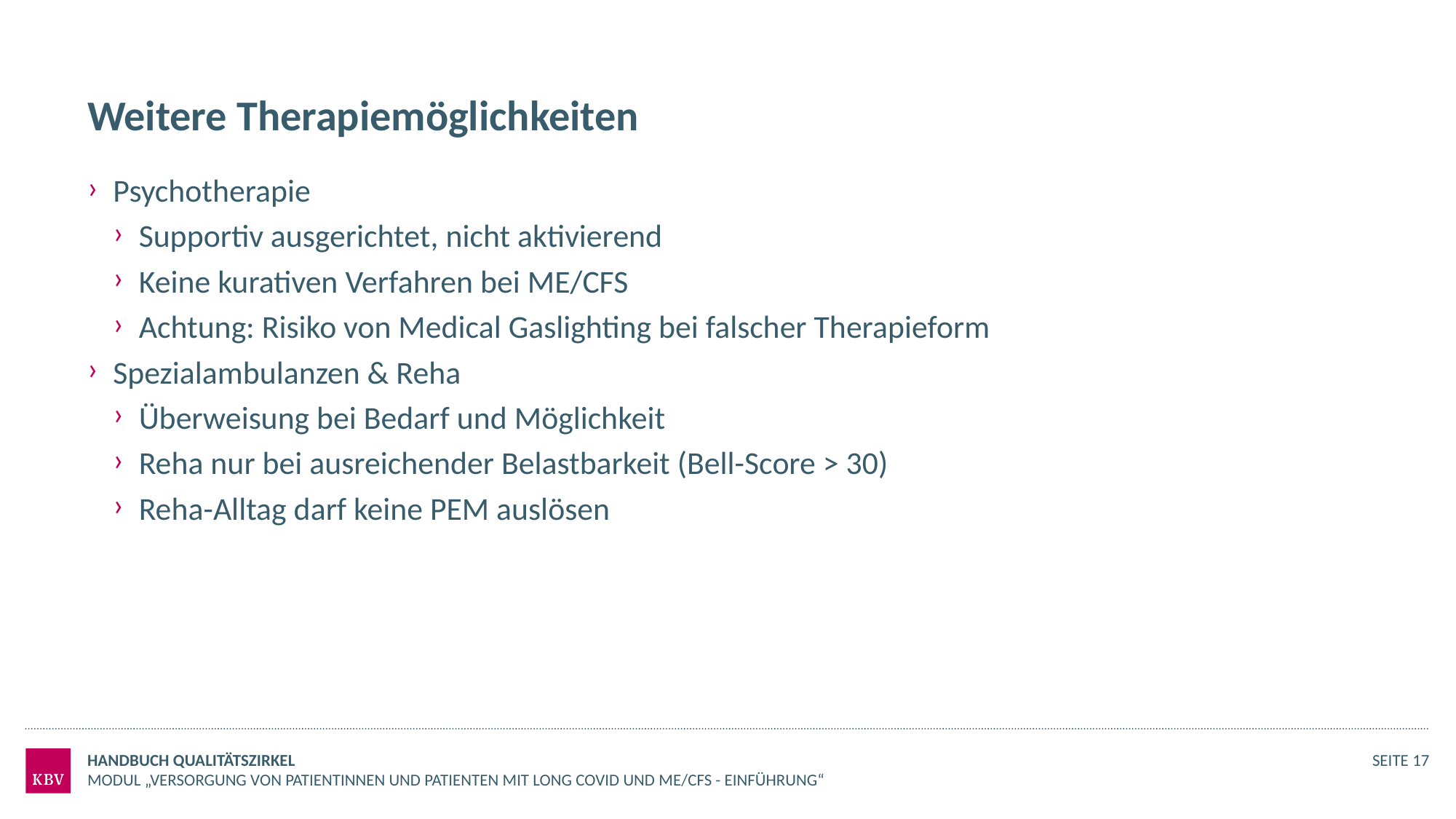

# Weitere Therapiemöglichkeiten
Psychotherapie
Supportiv ausgerichtet, nicht aktivierend
Keine kurativen Verfahren bei ME/CFS
Achtung: Risiko von Medical Gaslighting bei falscher Therapieform
Spezialambulanzen & Reha
Überweisung bei Bedarf und Möglichkeit
Reha nur bei ausreichender Belastbarkeit (Bell-Score > 30)
Reha-Alltag darf keine PEM auslösen
Handbuch Qualitätszirkel
Seite 17
Modul „Versorgung von Patientinnen und Patienten mit Long COVID und ME/CFS - Einführung“